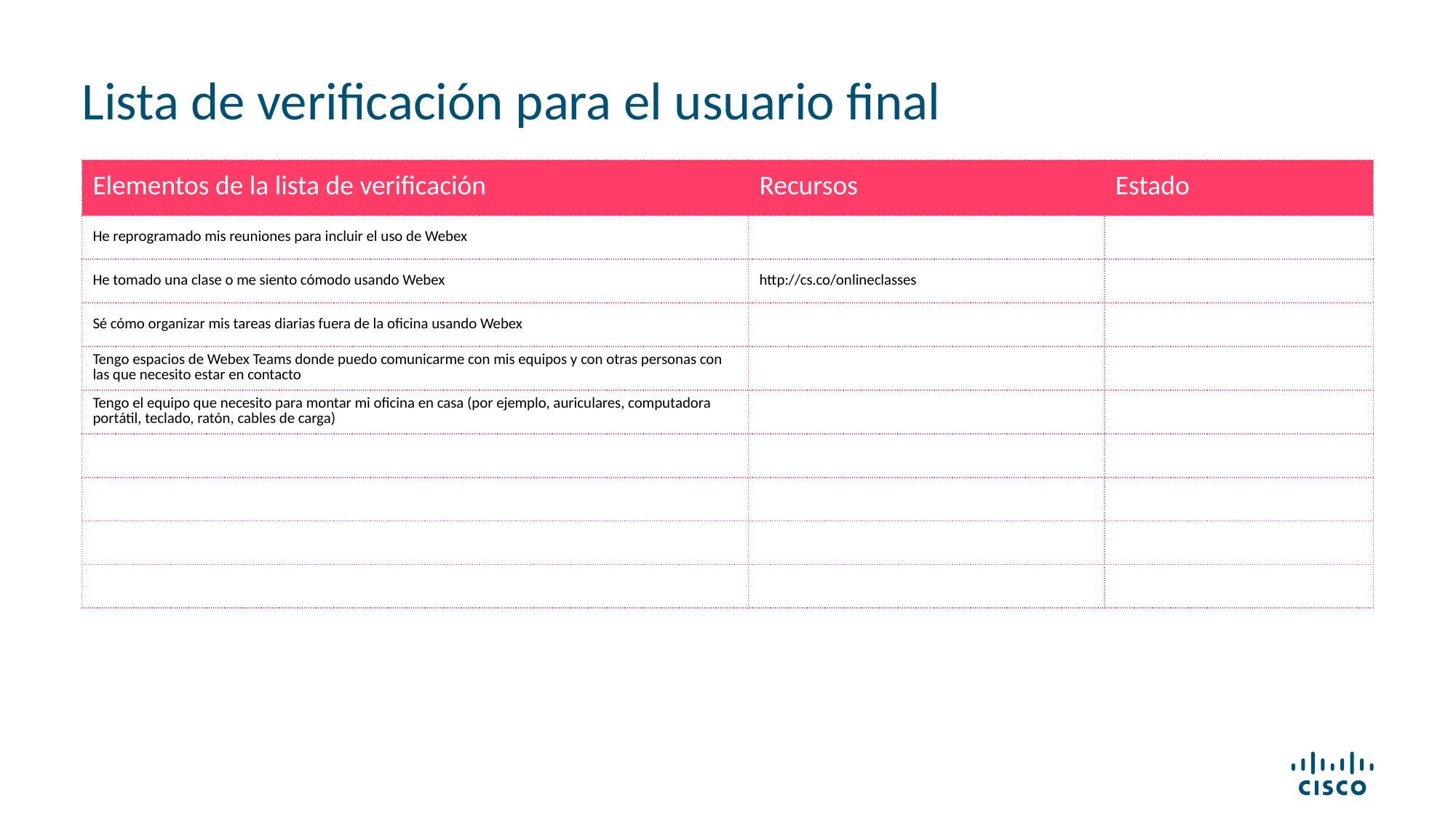

# Lista de verificación para el usuario final
| Elementos de la lista de verificación | Recursos | Estado |
| --- | --- | --- |
| He reprogramado mis reuniones para incluir el uso de Webex |  |  |
| He tomado una clase o me siento cómodo usando Webex | http://cs.co/onlineclasses |  |
| Sé cómo organizar mis tareas diarias fuera de la oficina usando Webex |  |  |
| Tengo espacios de Webex Teams donde puedo comunicarme con mis equipos y con otras personas con las que necesito estar en contacto |  |  |
| Tengo el equipo que necesito para montar mi oficina en casa (por ejemplo, auriculares, computadora portátil, teclado, ratón, cables de carga) |  |  |
|  |  |  |
|  |  |  |
|  |  |  |
|  |  |  |